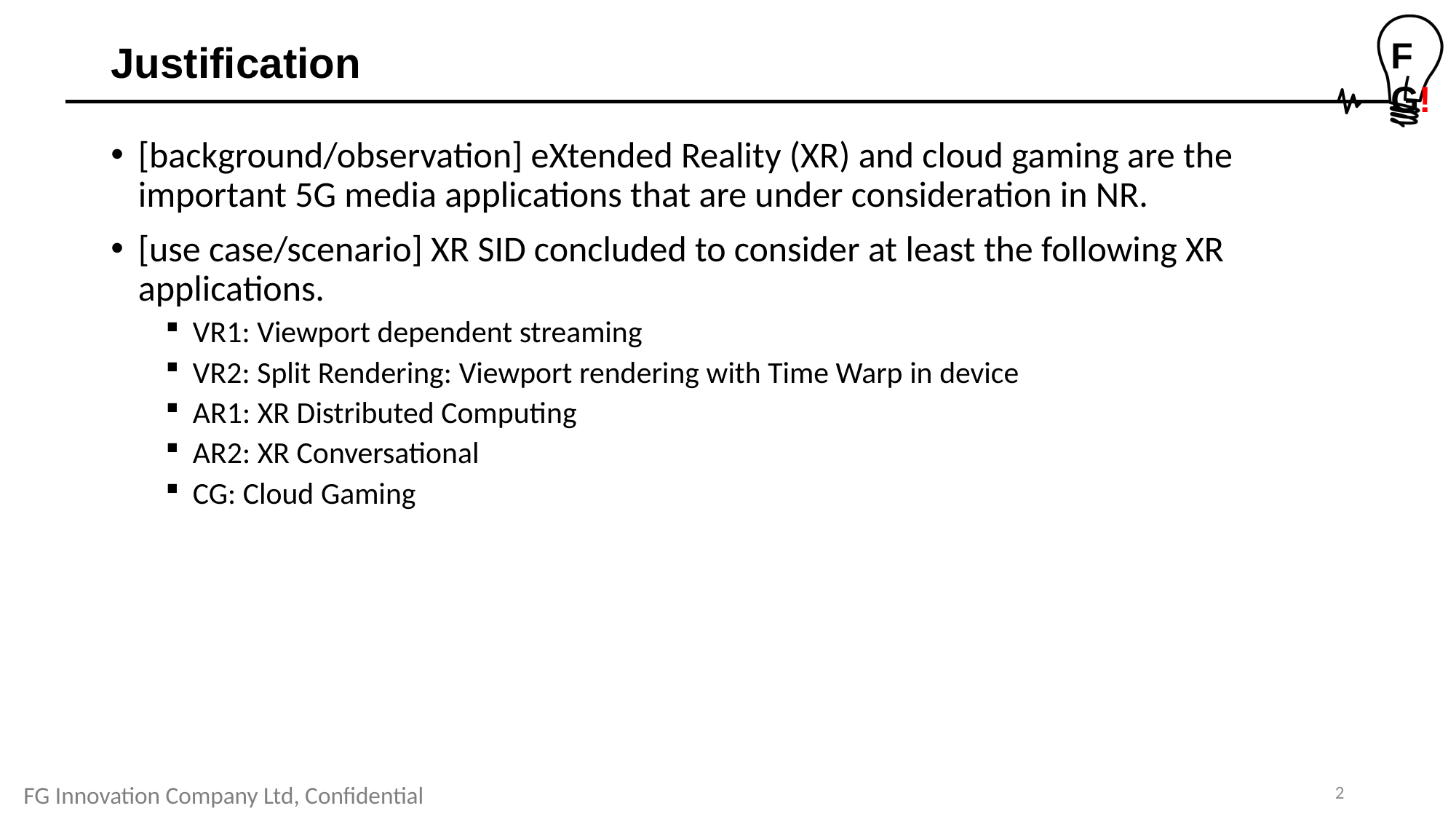

# Justification
[background/observation] eXtended Reality (XR) and cloud gaming are the important 5G media applications that are under consideration in NR.
[use case/scenario] XR SID concluded to consider at least the following XR applications.
VR1: Viewport dependent streaming
VR2: Split Rendering: Viewport rendering with Time Warp in device
AR1: XR Distributed Computing
AR2: XR Conversational
CG: Cloud Gaming

2